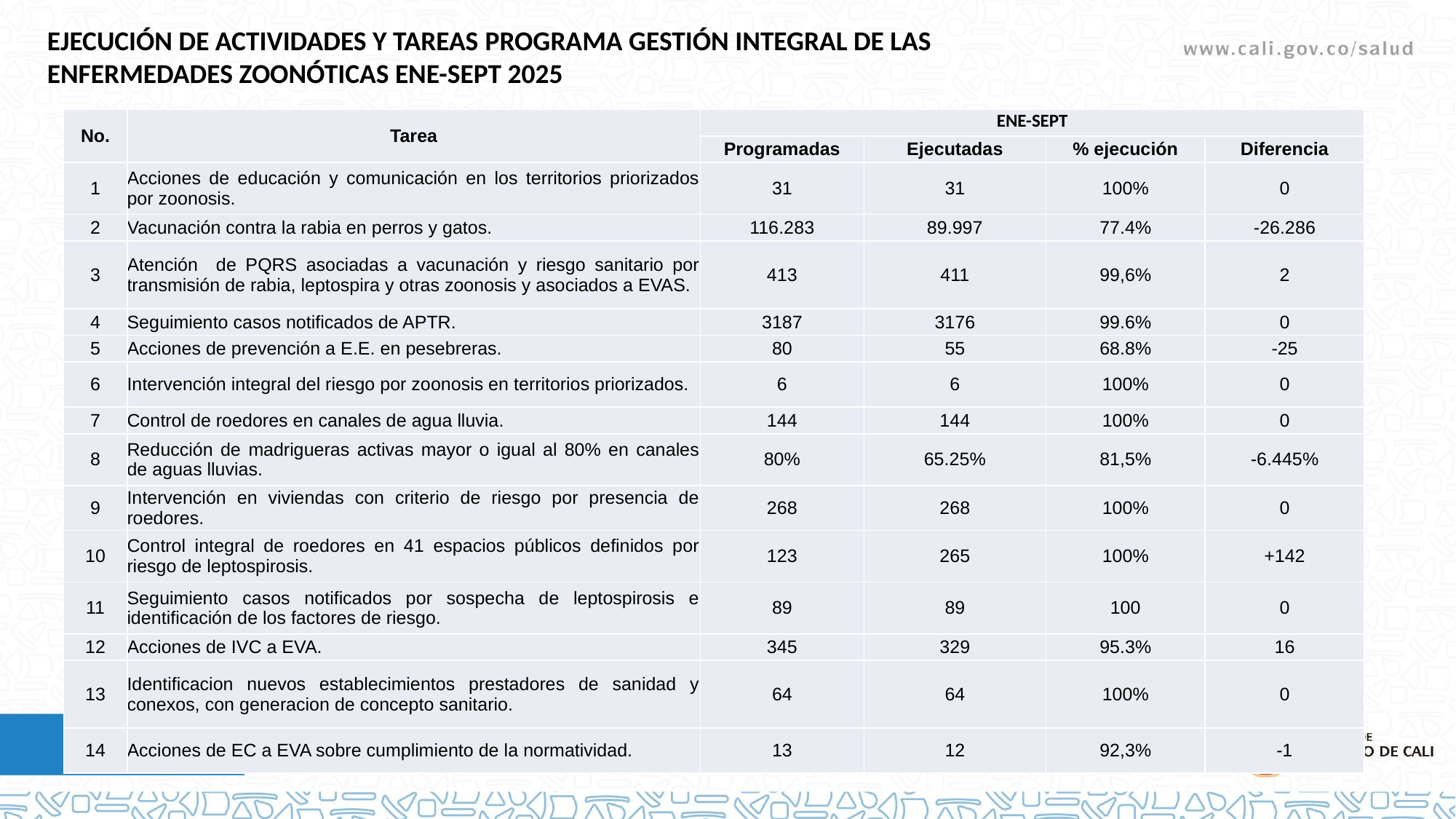

EJECUCIÓN DE ACTIVIDADES Y TAREAS PROGRAMA GESTIÓN INTEGRAL DE LAS ENFERMEDADES ZOONÓTICAS ENE-SEPT 2025
| No. | Tarea | ENE-SEPT |  |  |  |
| --- | --- | --- | --- | --- | --- |
|  |  | Programadas | Ejecutadas | % ejecución | Diferencia |
| 1 | Acciones de educación y comunicación en los territorios priorizados por zoonosis. | 31 | 31 | 100% | 0 |
| 2 | Vacunación contra la rabia en perros y gatos. | 116.283 | 89.997 | 77.4% | -26.286 |
| 3 | Atención de PQRS asociadas a vacunación y riesgo sanitario por transmisión de rabia, leptospira y otras zoonosis y asociados a EVAS. | 413 | 411 | 99,6% | 2 |
| 4 | Seguimiento casos notificados de APTR. | 3187 | 3176 | 99.6% | 0 |
| 5 | Acciones de prevención a E.E. en pesebreras. | 80 | 55 | 68.8% | -25 |
| 6 | Intervención integral del riesgo por zoonosis en territorios priorizados. | 6 | 6 | 100% | 0 |
| 7 | Control de roedores en canales de agua lluvia. | 144 | 144 | 100% | 0 |
| 8 | Reducción de madrigueras activas mayor o igual al 80% en canales de aguas lluvias. | 80% | 65.25% | 81,5% | -6.445% |
| 9 | Intervención en viviendas con criterio de riesgo por presencia de roedores. | 268 | 268 | 100% | 0 |
| 10 | Control integral de roedores en 41 espacios públicos definidos por riesgo de leptospirosis. | 123 | 265 | 100% | +142 |
| 11 | Seguimiento casos notificados por sospecha de leptospirosis e identificación de los factores de riesgo. | 89 | 89 | 100 | 0 |
| 12 | Acciones de IVC a EVA. | 345 | 329 | 95.3% | 16 |
| 13 | Identificacion nuevos establecimientos prestadores de sanidad y conexos, con generacion de concepto sanitario. | 64 | 64 | 100% | 0 |
| 14 | Acciones de EC a EVA sobre cumplimiento de la normatividad. | 13 | 12 | 92,3% | -1 |